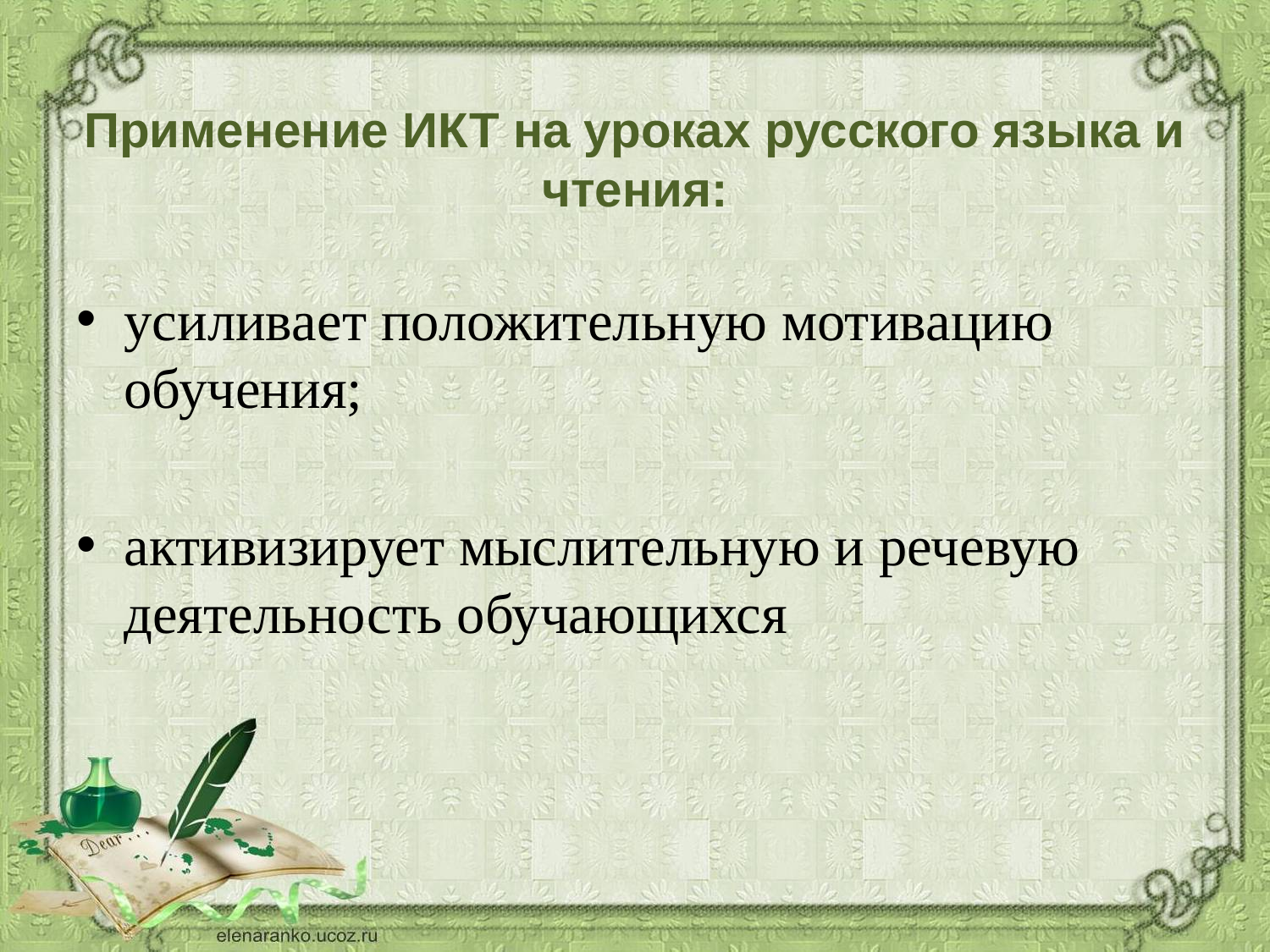

# Применение ИКТ на уроках русского языка и чтения:
усиливает положительную мотивацию обучения;

активизирует мыслительную и речевую деятельность обучающихся